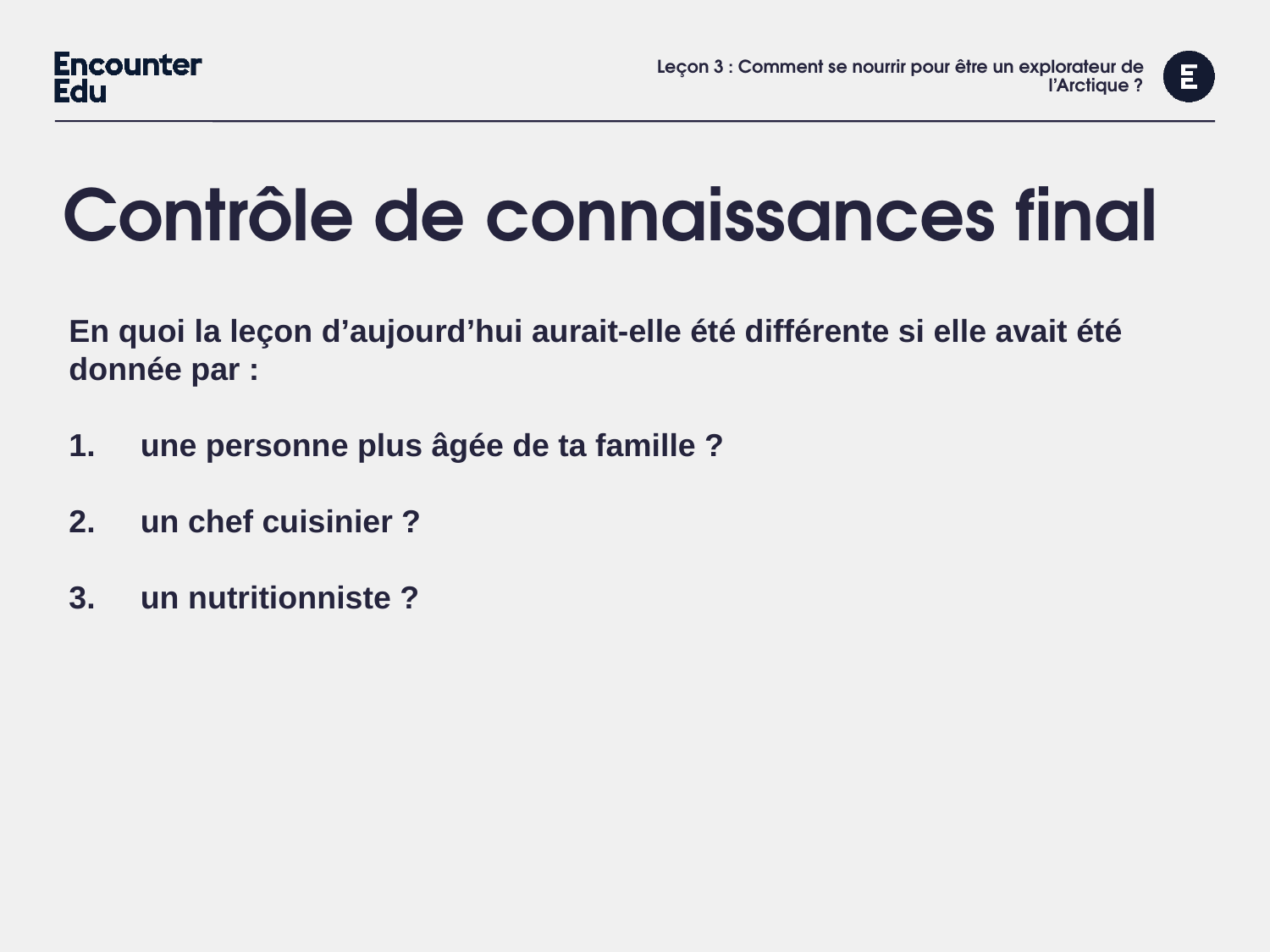

# Leçon 3 : Comment se nourrir pour être un explorateur de l’Arctique ?
Contrôle de connaissances final
En quoi la leçon d’aujourd’hui aurait-elle été différente si elle avait été donnée par :

une personne plus âgée de ta famille ?

un chef cuisinier ?

un nutritionniste ?